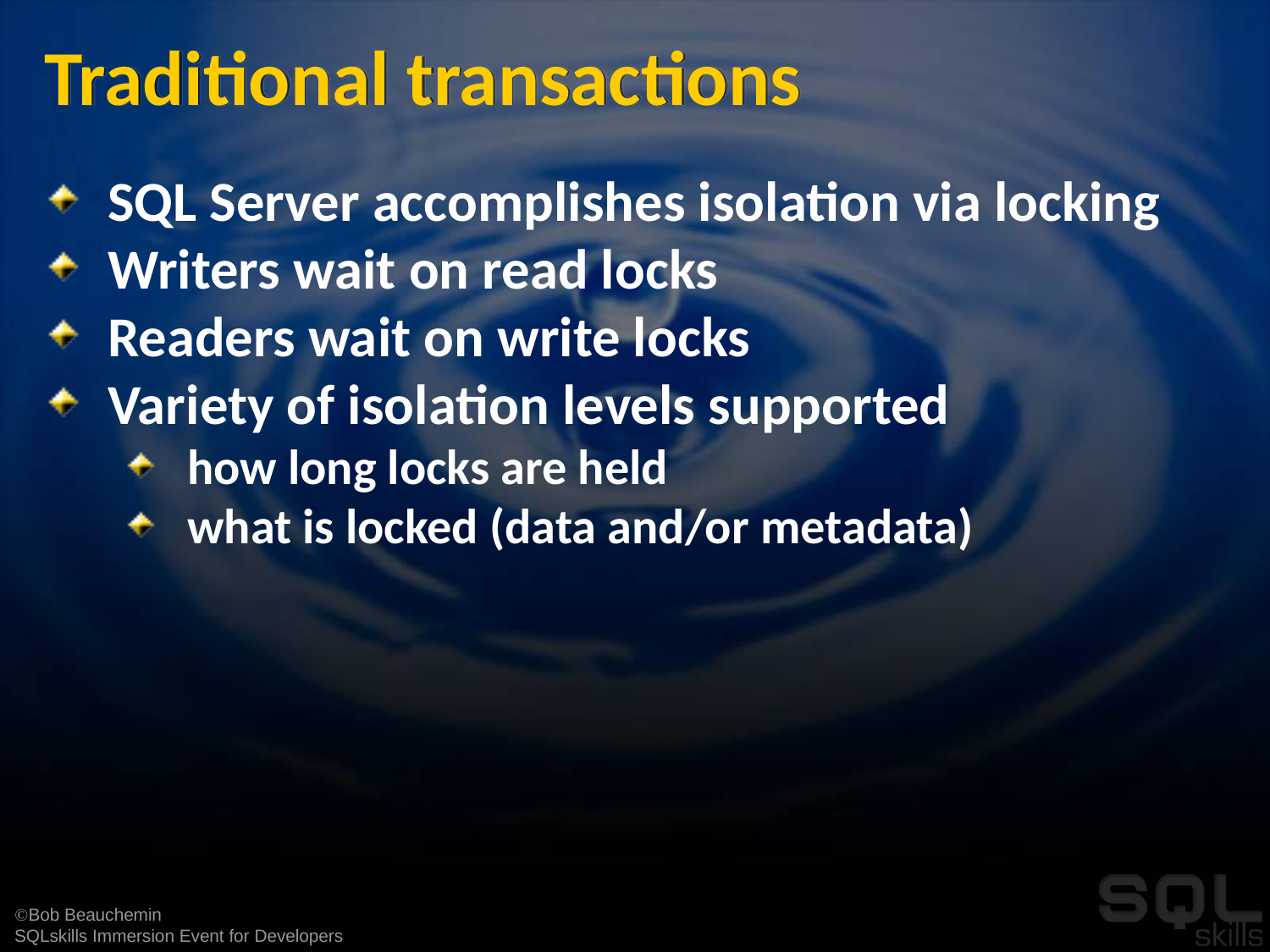

# Traditional transactions
SQL Server accomplishes isolation via locking
Writers wait on read locks
Readers wait on write locks
Variety of isolation levels supported
how long locks are held
what is locked (data and/or metadata)